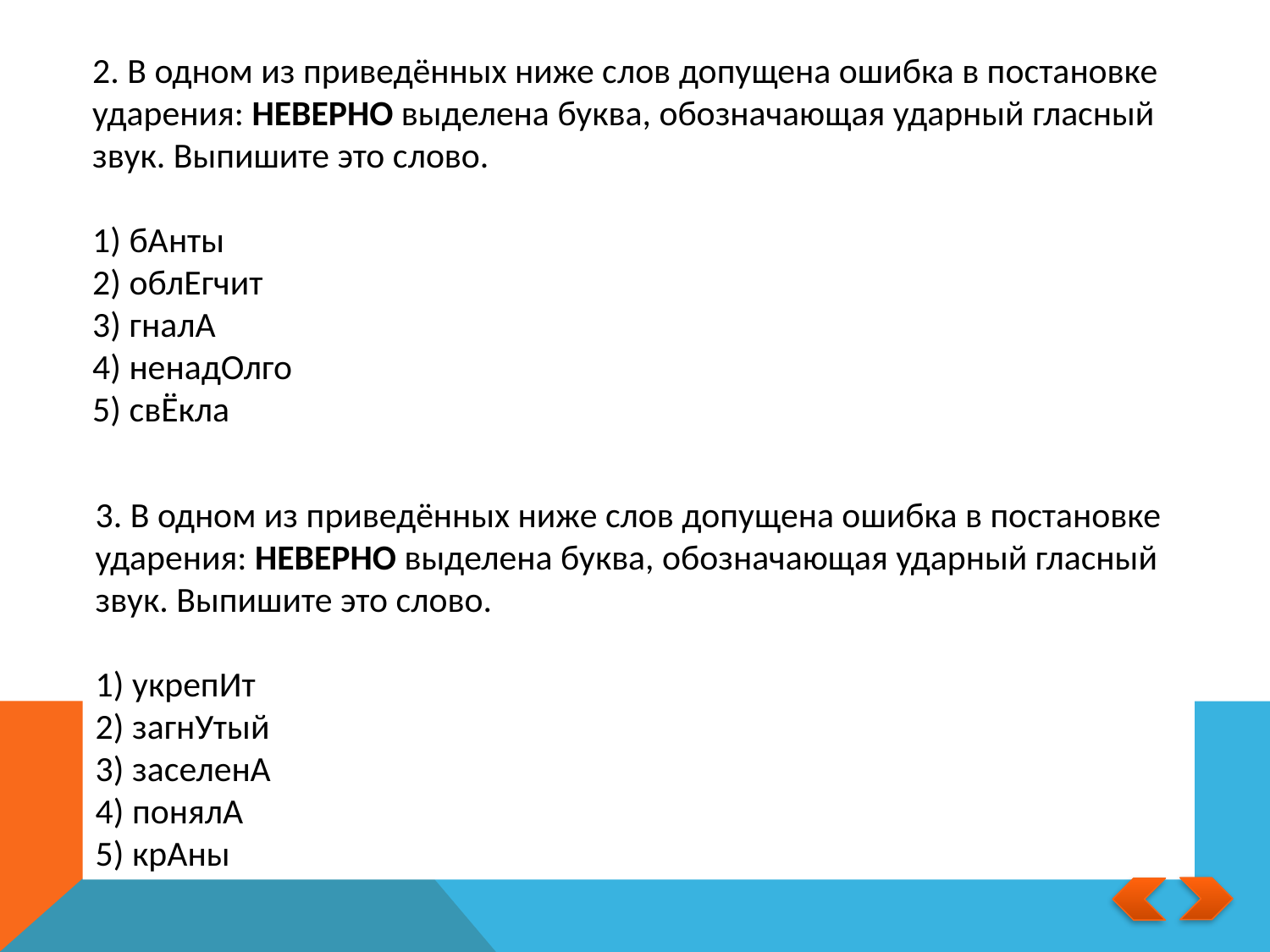

2. В одном из приведённых ниже слов допущена ошибка в постановке ударения: НЕВЕРНО выделена буква, обозначающая ударный гласный звук. Выпишите это слово.

1) бАнты
2) облЕгчит
3) гналА
4) ненадОлго
5) свЁкла
3. В одном из приведённых ниже слов допущена ошибка в постановке ударения: НЕВЕРНО выделена буква, обозначающая ударный гласный звук. Выпишите это слово.

1) укрепИт
2) загнУтый
3) заселенА
4) понялА
5) крАны